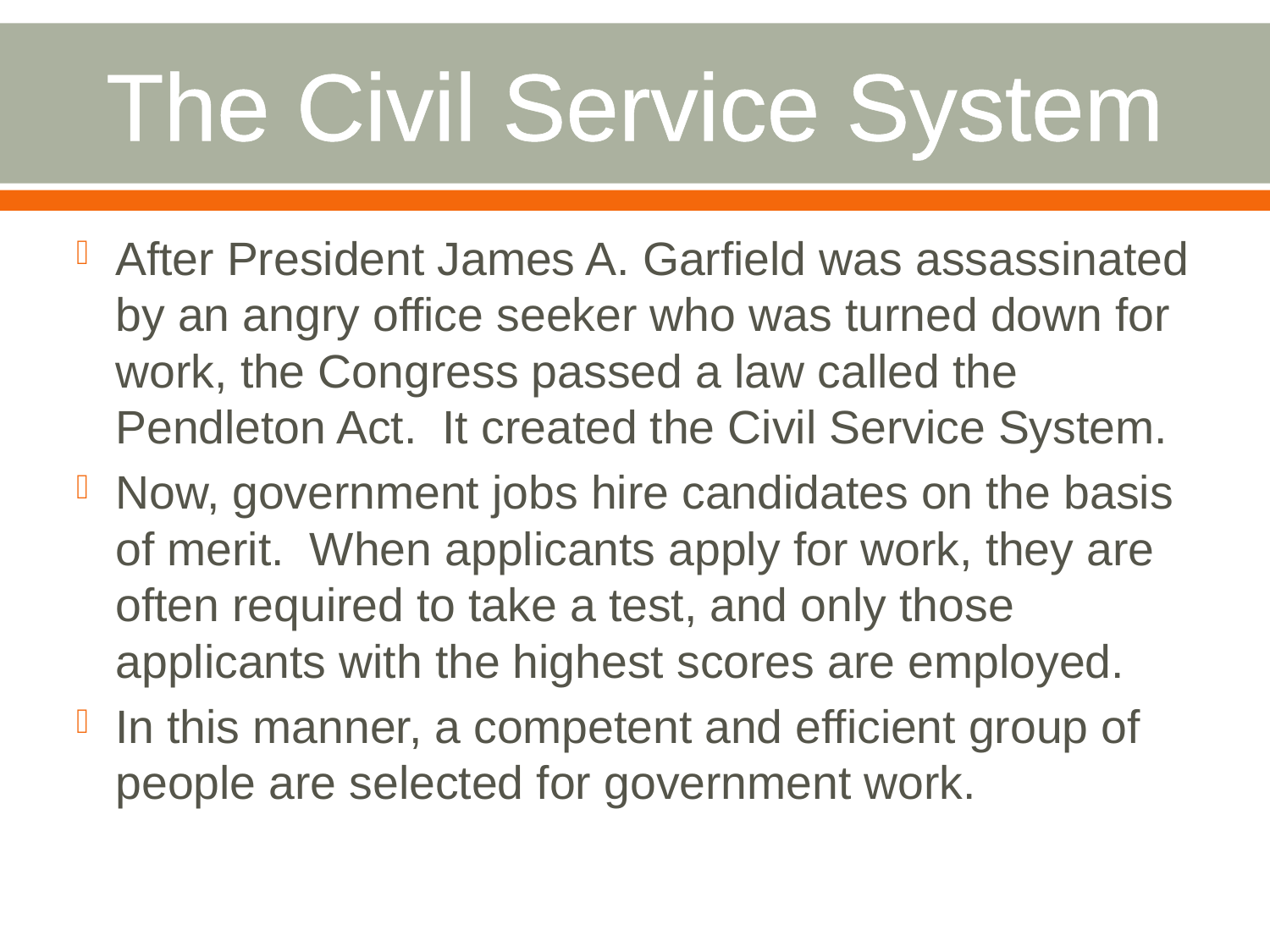

# The Civil Service System
After President James A. Garfield was assassinated by an angry office seeker who was turned down for work, the Congress passed a law called the Pendleton Act.  It created the Civil Service System.
Now, government jobs hire candidates on the basis of merit.  When applicants apply for work, they are often required to take a test, and only those applicants with the highest scores are employed.
In this manner, a competent and efficient group of people are selected for government work.